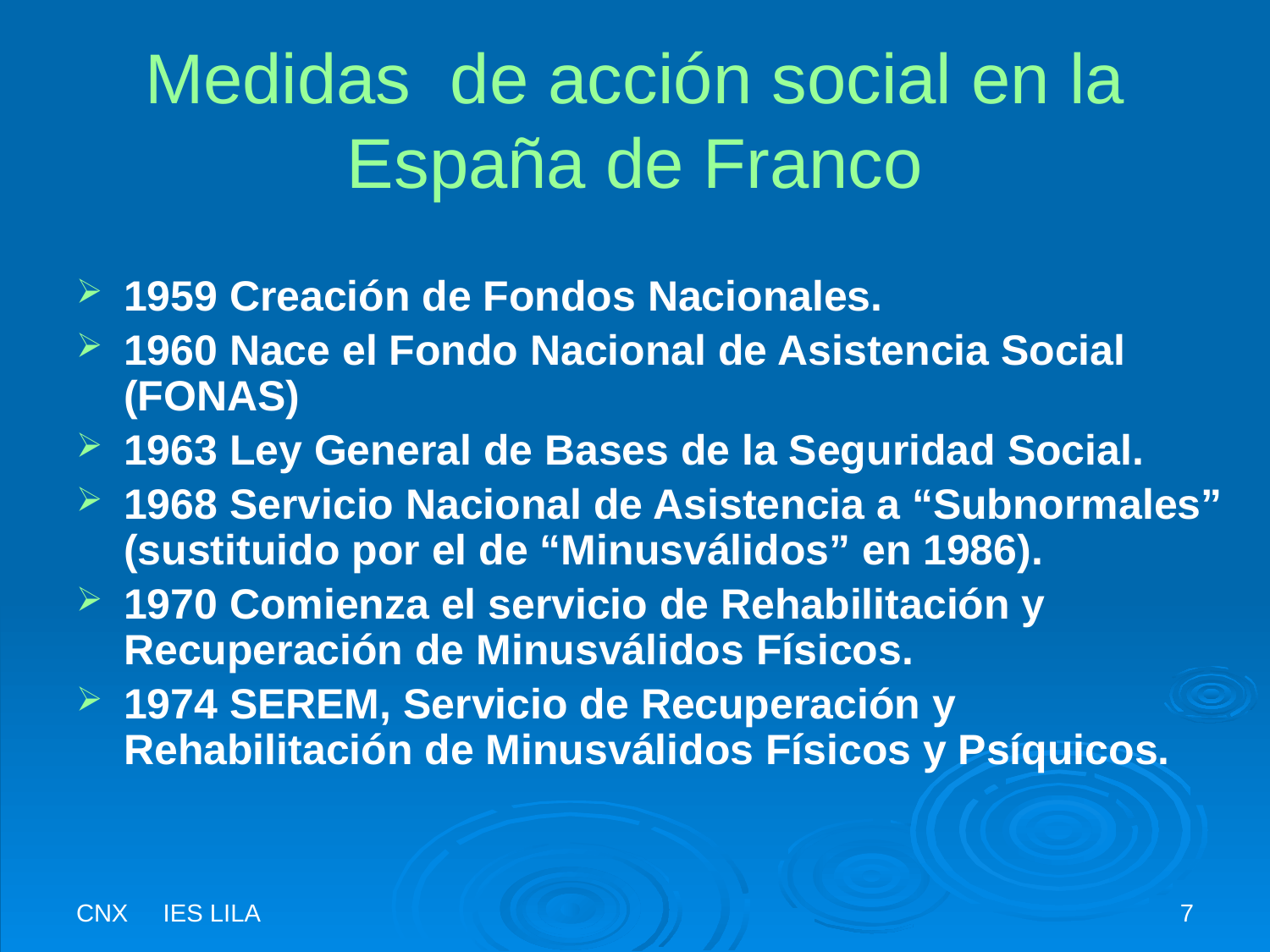

# Medidas  de acción social en la España de Franco
1959 Creación de Fondos Nacionales.
1960 Nace el Fondo Nacional de Asistencia Social (FONAS)
1963 Ley General de Bases de la Seguridad Social.
1968 Servicio Nacional de Asistencia a “Subnormales” (sustituido por el de “Minusválidos” en 1986).
1970 Comienza el servicio de Rehabilitación y  Recuperación de Minusválidos Físicos.
1974 SEREM, Servicio de Recuperación y Rehabilitación de Minusválidos Físicos y Psíquicos.
CNX     IES LILA
7